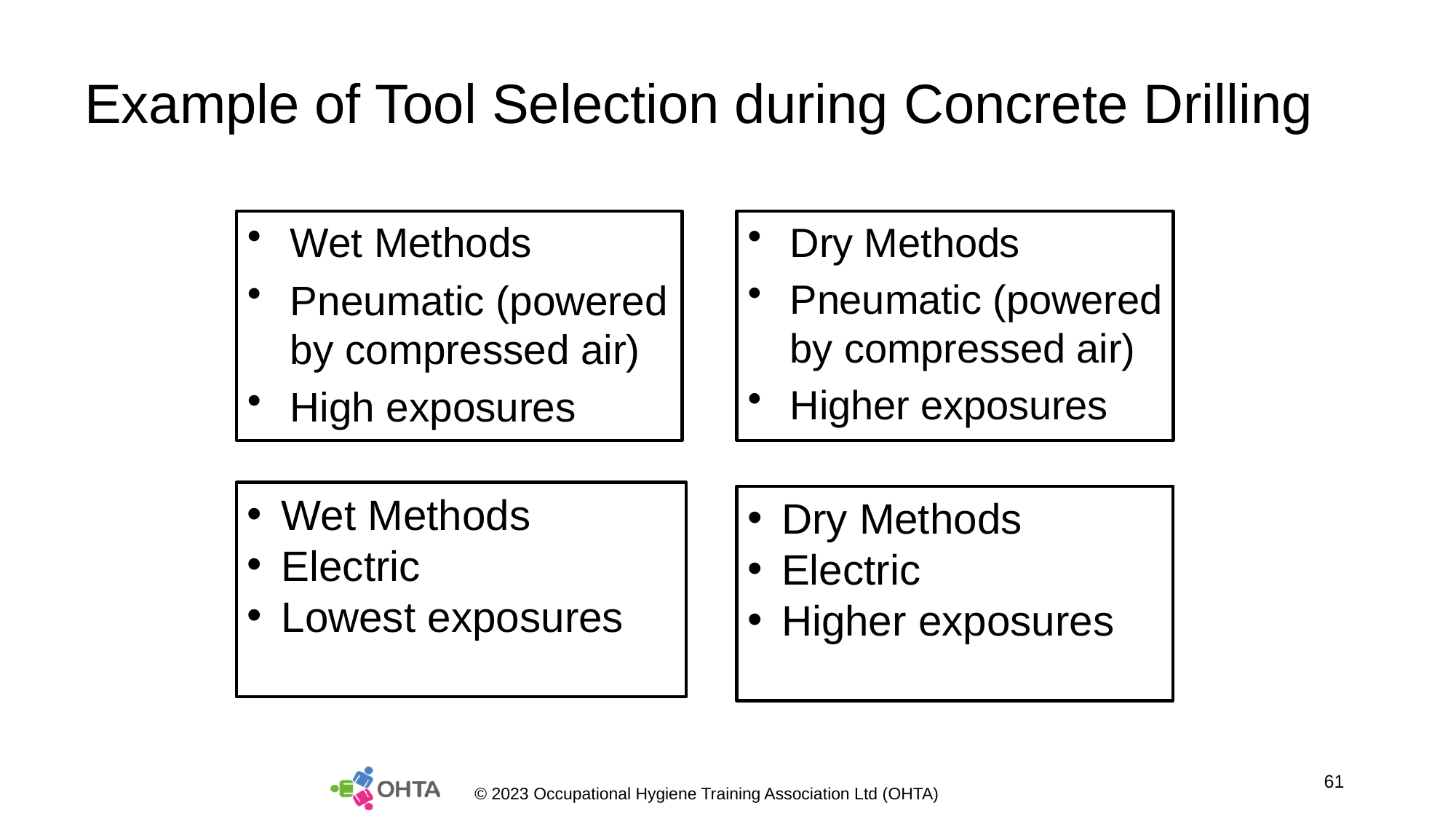

# Example of Tool Selection during Concrete Drilling
Wet Methods
Pneumatic (powered by compressed air)
High exposures
Dry Methods
Pneumatic (powered by compressed air)
Higher exposures
Wet Methods
Electric
Lowest exposures

Dry Methods
Electric
Higher exposures

61